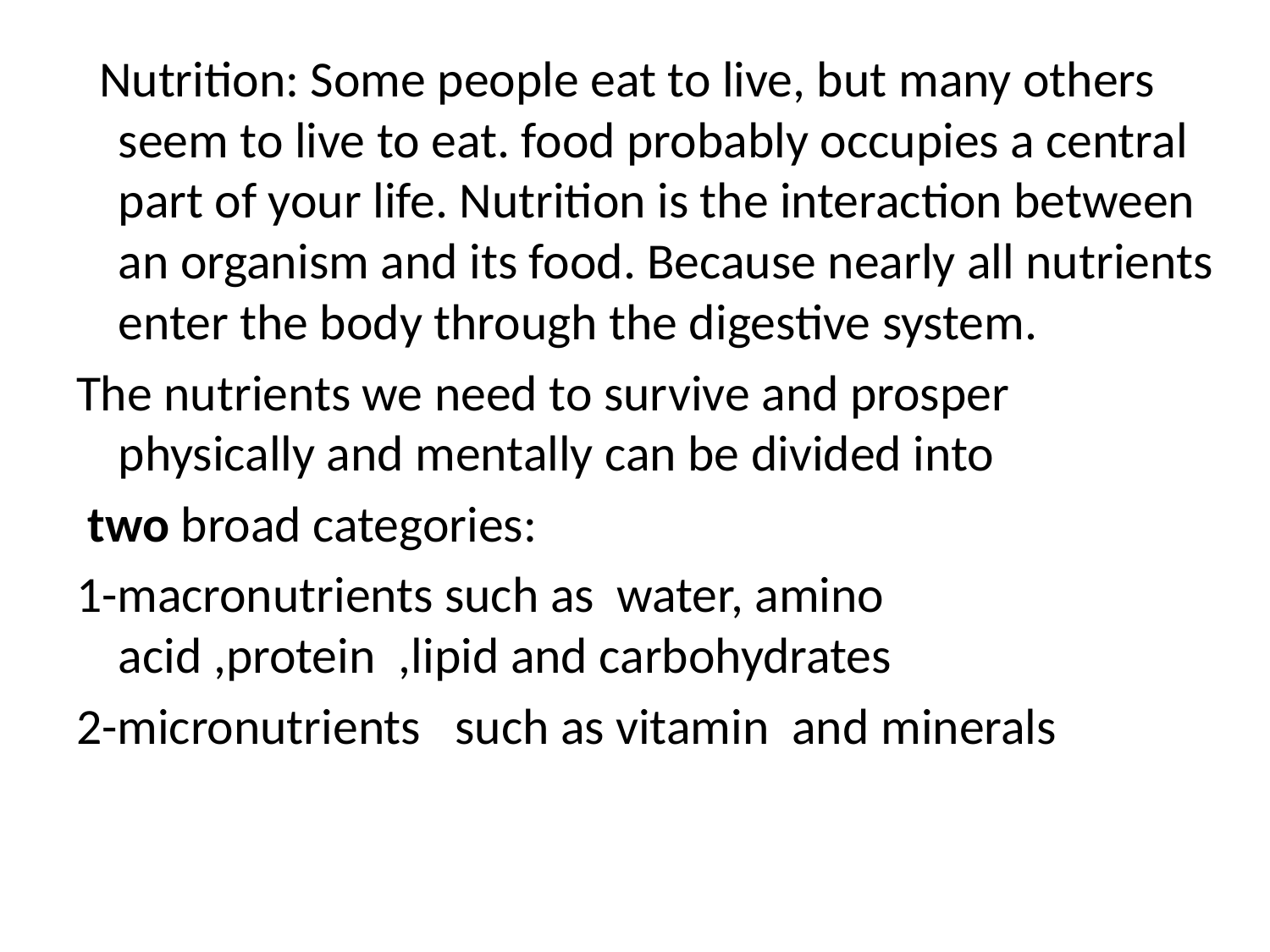

#
  Nutrition: Some people eat to live, but many others seem to live to eat. food probably occupies a central part of your life. Nutrition is the interaction between an organism and its food. Because nearly all nutrients enter the body through the digestive system.
The nutrients we need to survive and prosper physically and mentally can be divided into
 two broad categories:
1-macronutrients such as  water, amino acid ,protein  ,lipid and carbohydrates
2-micronutrients   such as vitamin  and minerals